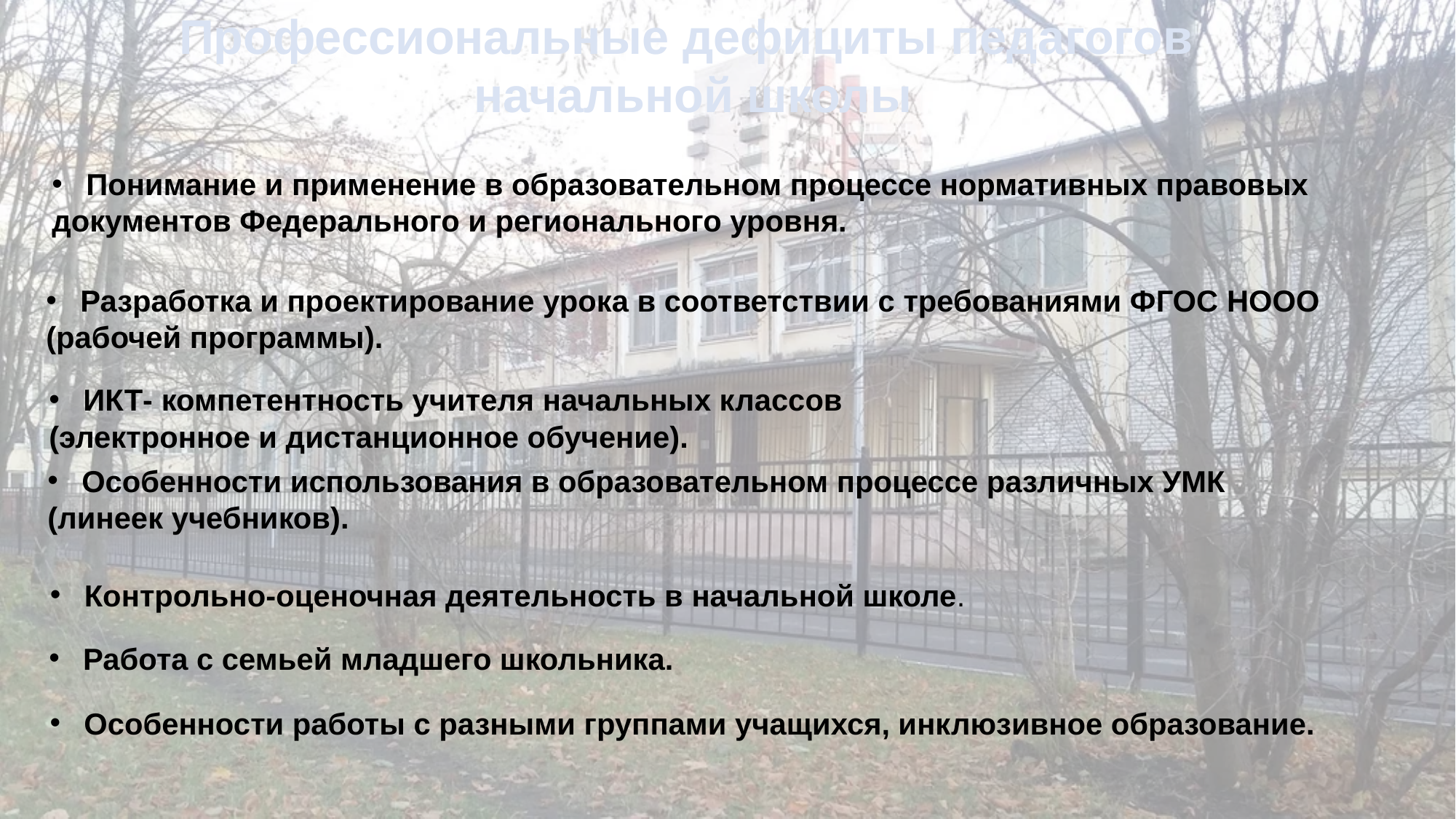

Профессиональные дефициты педагогов
начальной школы
Понимание и применение в образовательном процессе нормативных правовых
документов Федерального и регионального уровня.
Разработка и проектирование урока в соответствии с требованиями ФГОС НООО
(рабочей программы).
ИКТ- компетентность учителя начальных классов
(электронное и дистанционное обучение).
Особенности использования в образовательном процессе различных УМК
(линеек учебников).
Контрольно-оценочная деятельность в начальной школе.
Работа с семьей младшего школьника.
Особенности работы с разными группами учащихся, инклюзивное образование.